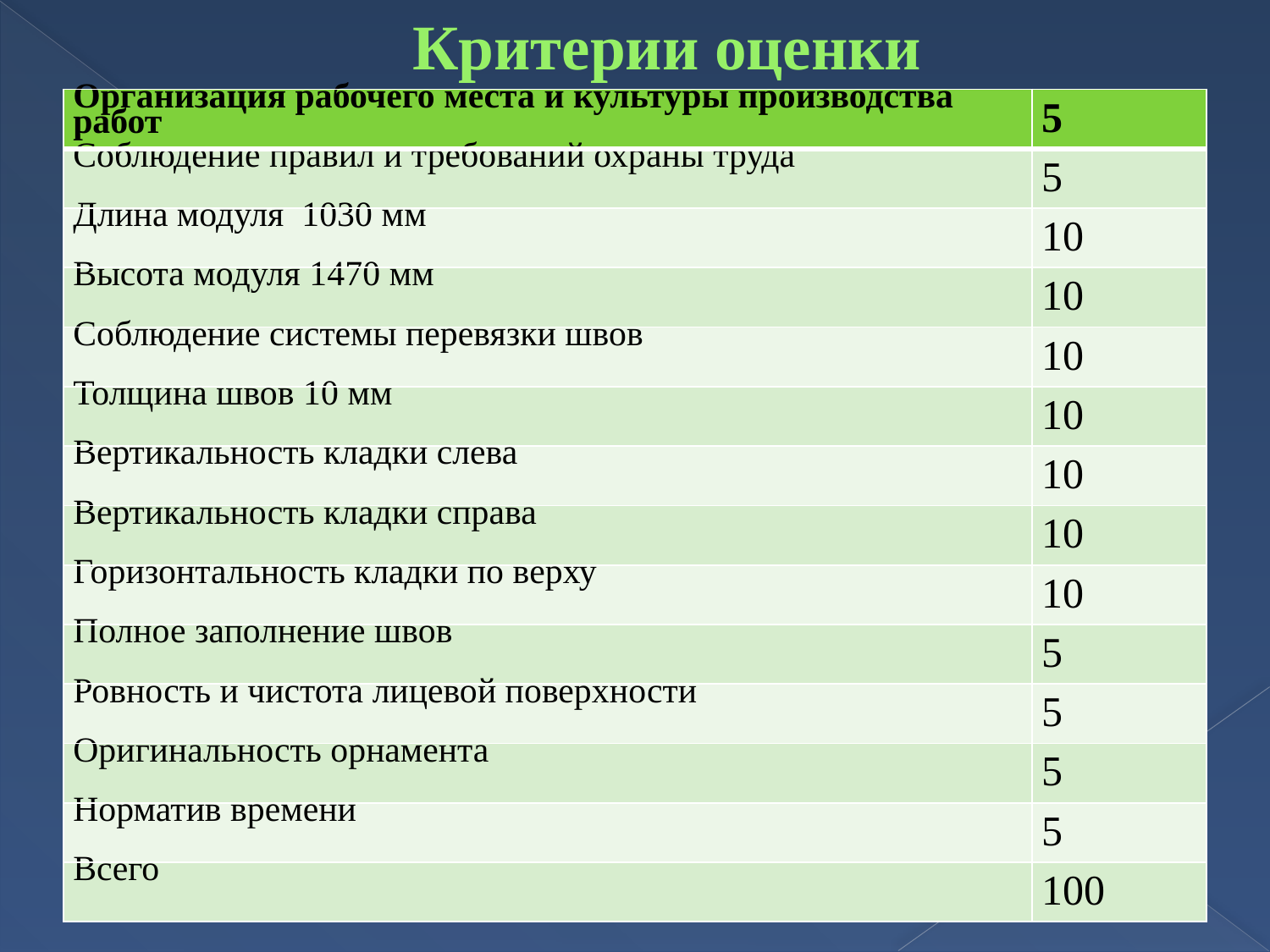

# Критерии оценки
| Организация рабочего места и культуры производства работ | 5 |
| --- | --- |
| Соблюдение правил и требований охраны труда | 5 |
| Длина модуля 1030 мм | 10 |
| Высота модуля 1470 мм | 10 |
| Соблюдение системы перевязки швов | 10 |
| Толщина швов 10 мм | 10 |
| Вертикальность кладки слева | 10 |
| Вертикальность кладки справа | 10 |
| Горизонтальность кладки по верху | 10 |
| Полное заполнение швов | 5 |
| Ровность и чистота лицевой поверхности | 5 |
| Оригинальность орнамента | 5 |
| Норматив времени | 5 |
| Всего | 100 |